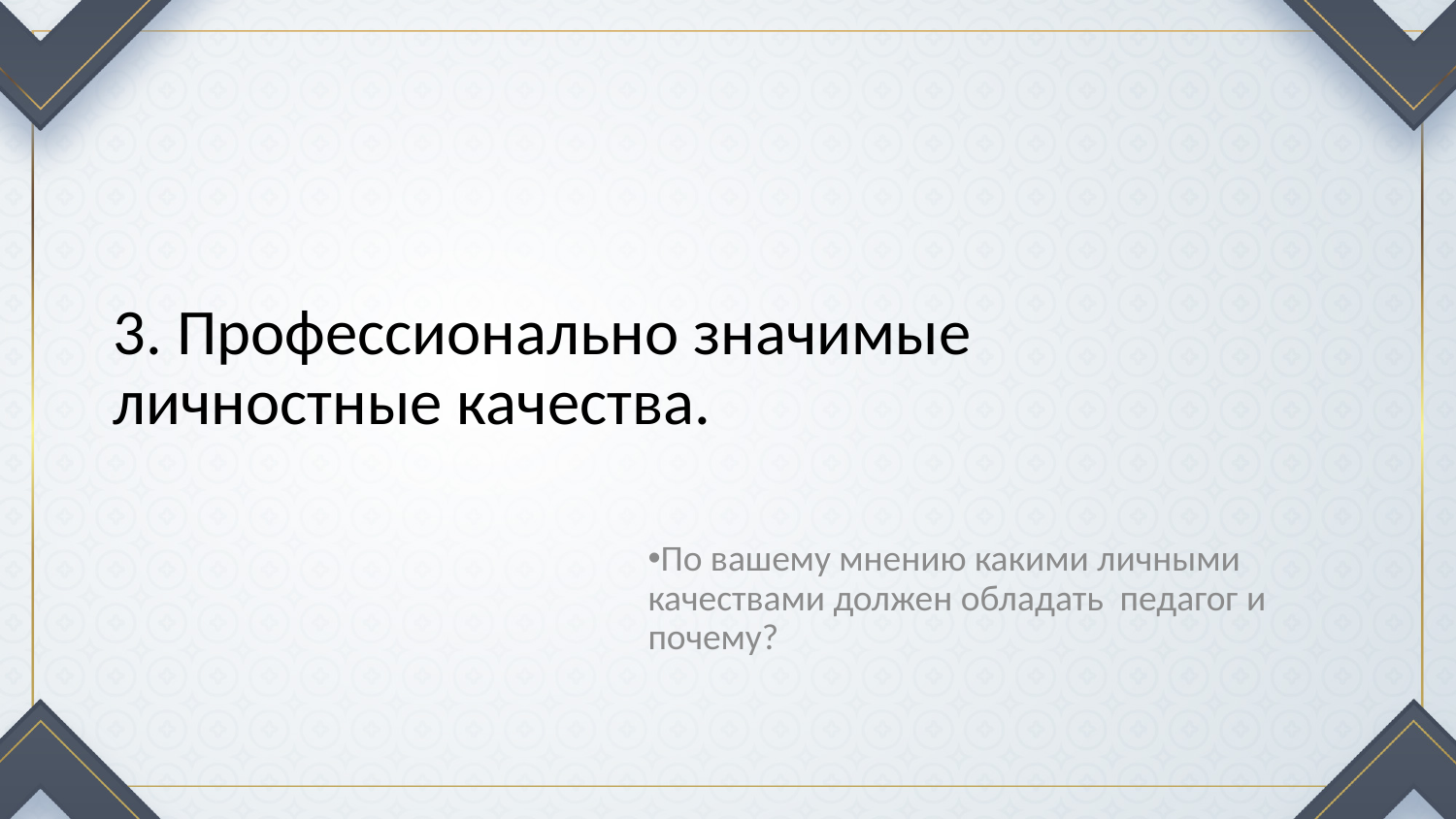

# 3. Профессионально значимые личностные качества.
По вашему мнению какими личными качествами должен обладать  педагог и почему?